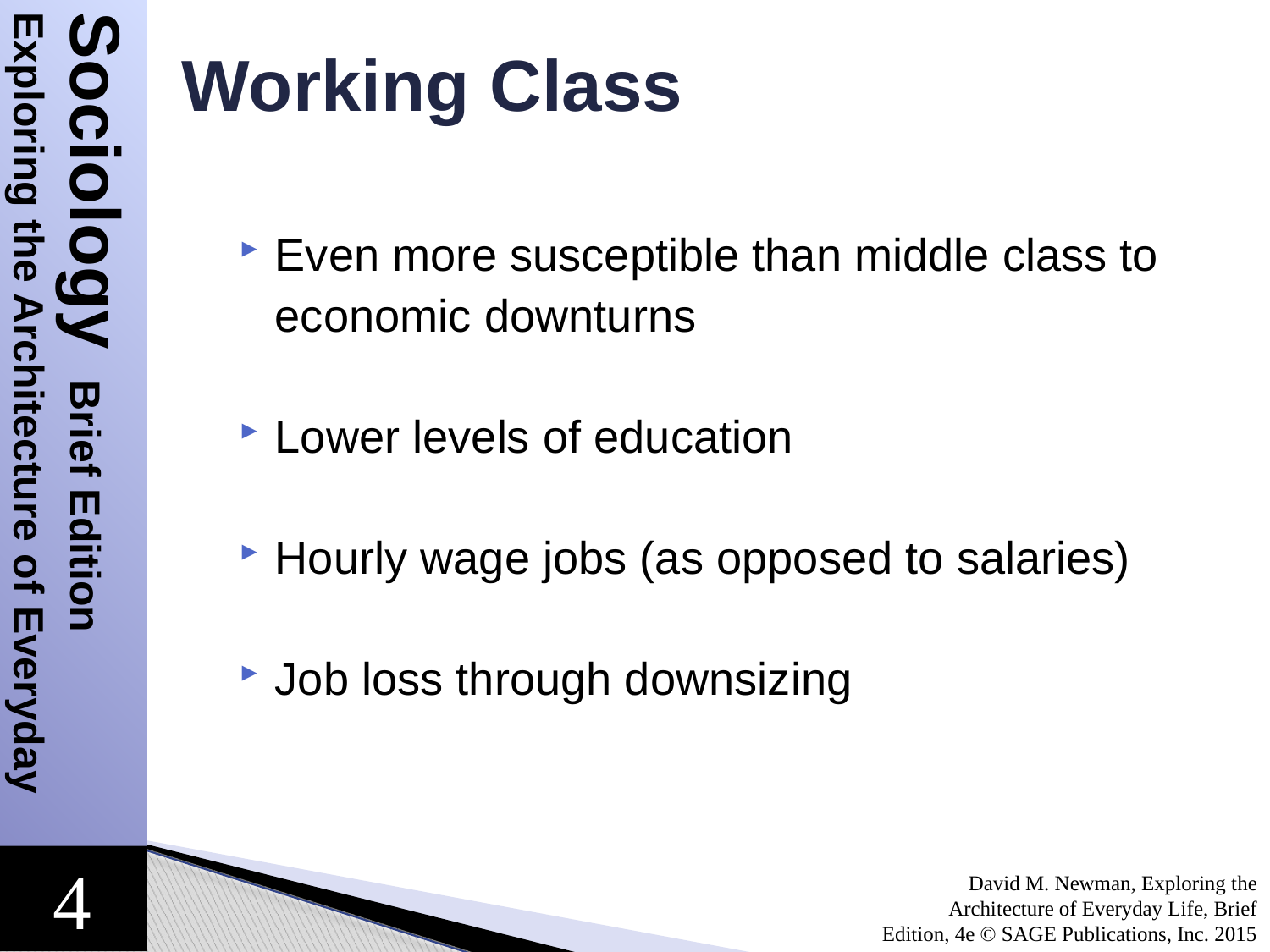

Working Class

Even more susceptible than middle class to economic downturns

Lower levels of education

Hourly wage jobs (as opposed to salaries)

Job loss through downsizing
David M. Newman, Exploring the Architecture of Everyday Life, Brief Edition, 4e © SAGE Publications, Inc. 2015